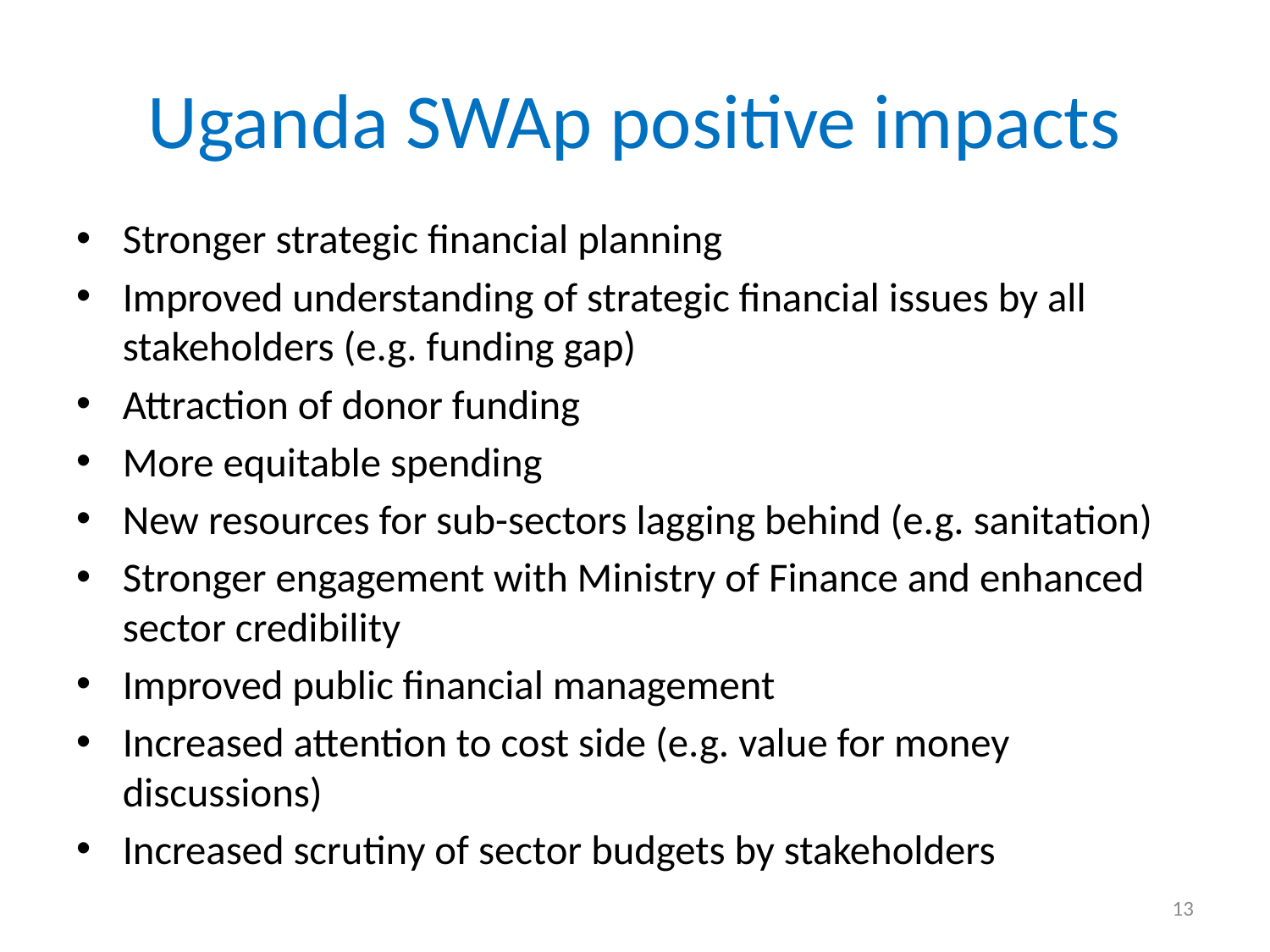

# Uganda SWAp positive impacts
Stronger strategic financial planning
Improved understanding of strategic financial issues by all stakeholders (e.g. funding gap)
Attraction of donor funding
More equitable spending
New resources for sub-sectors lagging behind (e.g. sanitation)
Stronger engagement with Ministry of Finance and enhanced sector credibility
Improved public financial management
Increased attention to cost side (e.g. value for money discussions)
Increased scrutiny of sector budgets by stakeholders

13